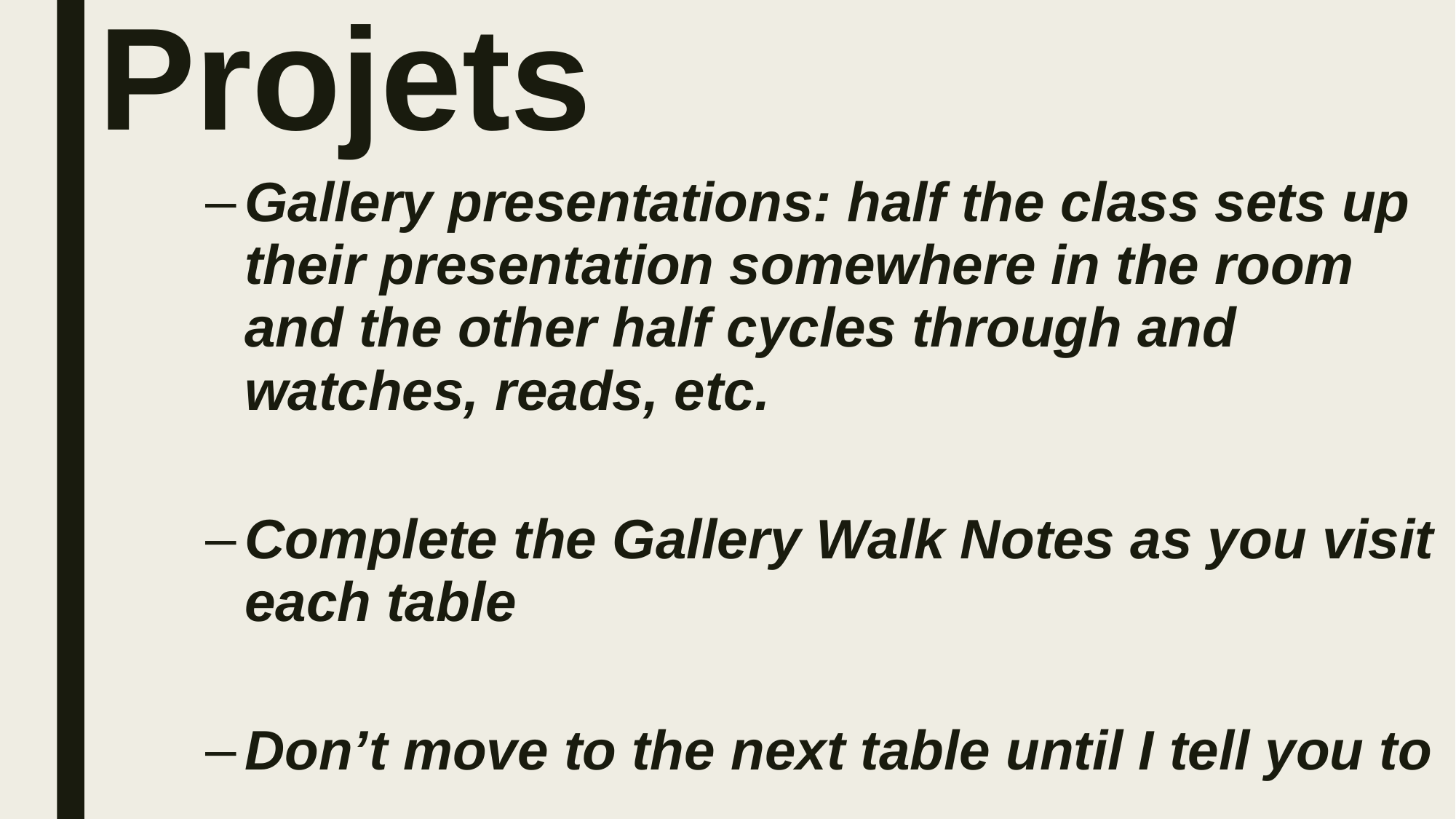

# Projets
Gallery presentations: half the class sets up their presentation somewhere in the room and the other half cycles through and watches, reads, etc.

Complete the Gallery Walk Notes as you visit each table

Don’t move to the next table until I tell you to